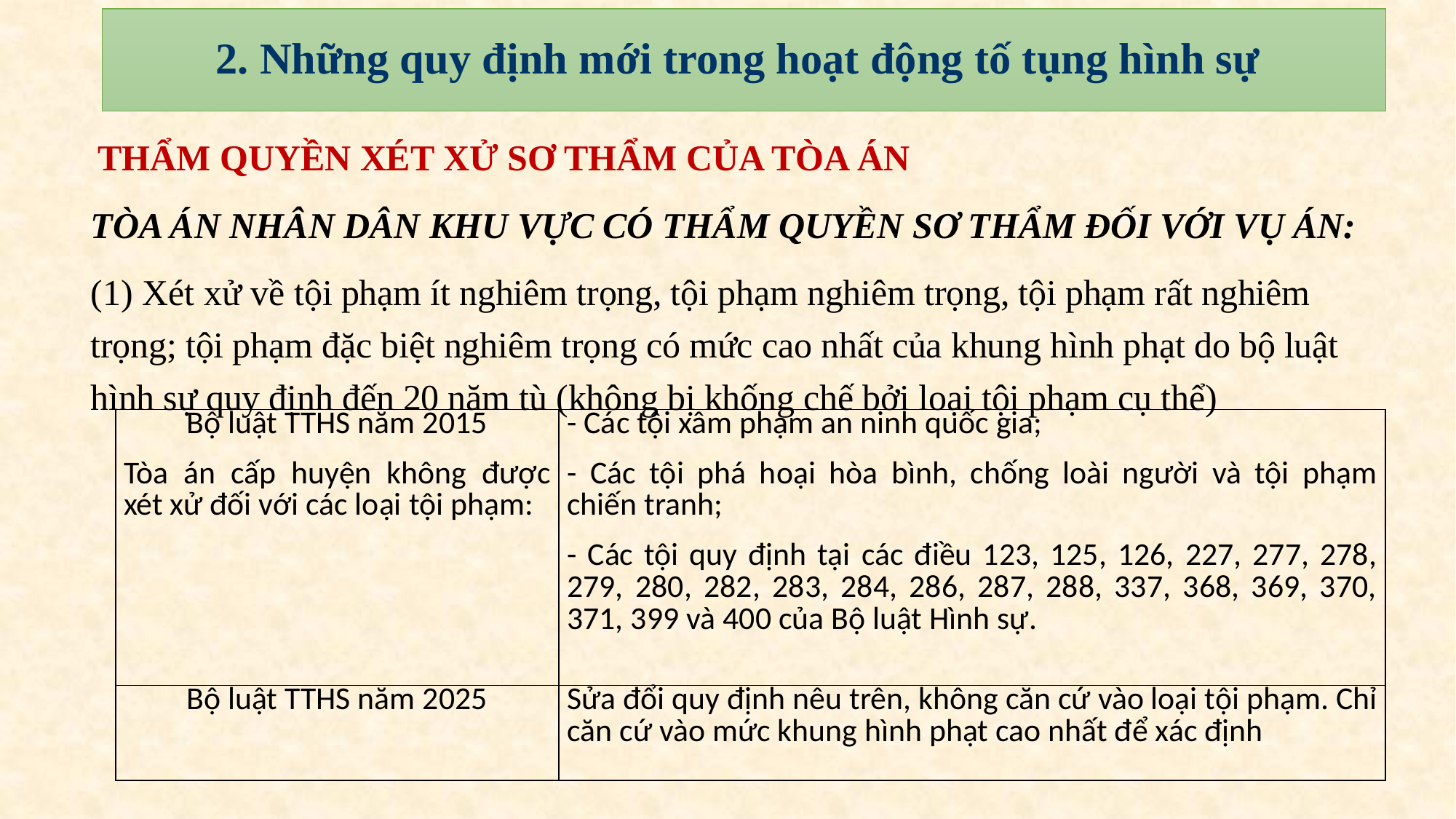

# 2. Những quy định mới trong hoạt động tố tụng hình sự
 Thẩm quyền xét xử sơ thẩm của Tòa án
tòa án nhân dân khu vực có thẩm quyền sơ thẩm đối với vụ án:
(1) Xét xử về tội phạm ít nghiêm trọng, tội phạm nghiêm trọng, tội phạm rất nghiêm trọng; tội phạm đặc biệt nghiêm trọng có mức cao nhất của khung hình phạt do bộ luật hình sự quy định đến 20 năm tù (không bị khống chế bởi loại tội phạm cụ thể)

| Bộ luật TTHS năm 2015 Tòa án cấp huyện không được xét xử đối với các loại tội phạm: | - Các tội xâm phạm an ninh quốc gia; - Các tội phá hoại hòa bình, chống loài người và tội phạm chiến tranh; - Các tội quy định tại các điều 123, 125, 126, 227, 277, 278, 279, 280, 282, 283, 284, 286, 287, 288, 337, 368, 369, 370, 371, 399 và 400 của Bộ luật Hình sự. |
| --- | --- |
| Bộ luật TTHS năm 2025 | Sửa đổi quy định nêu trên, không căn cứ vào loại tội phạm. Chỉ căn cứ vào mức khung hình phạt cao nhất để xác định |